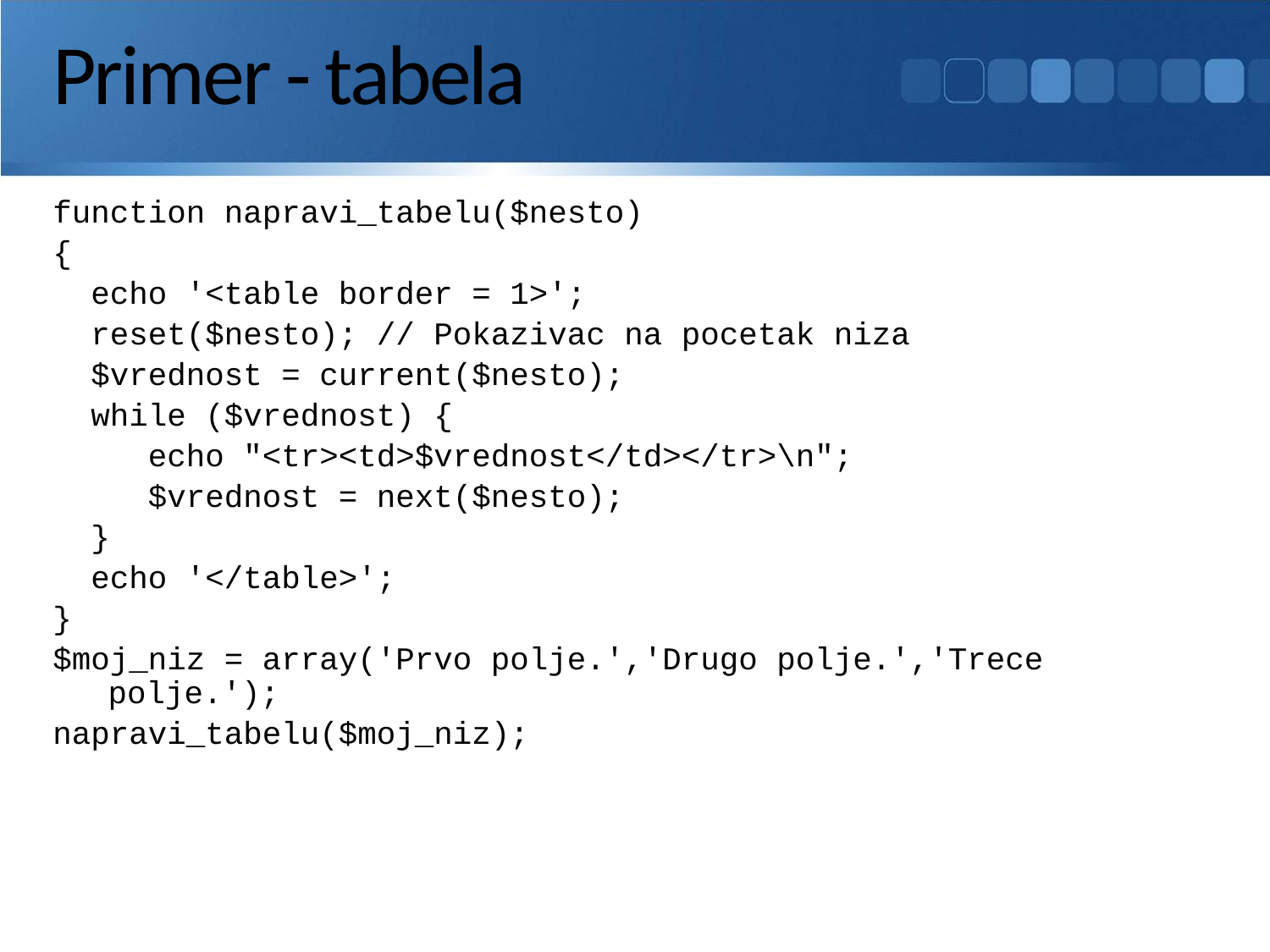

# Primer - tabela
function napravi_tabelu($nesto)
{
  echo '<table border = 1>';
  reset($nesto); // Pokazivac na pocetak niza
  $vrednost = current($nesto);
  while ($vrednost) {
     echo "<tr><td>$vrednost</td></tr>\n";
     $vrednost = next($nesto);
  }
  echo '</table>';
}
$moj_niz = array('Prvo polje.','Drugo polje.','Trece polje.');
napravi_tabelu($moj_niz);

180